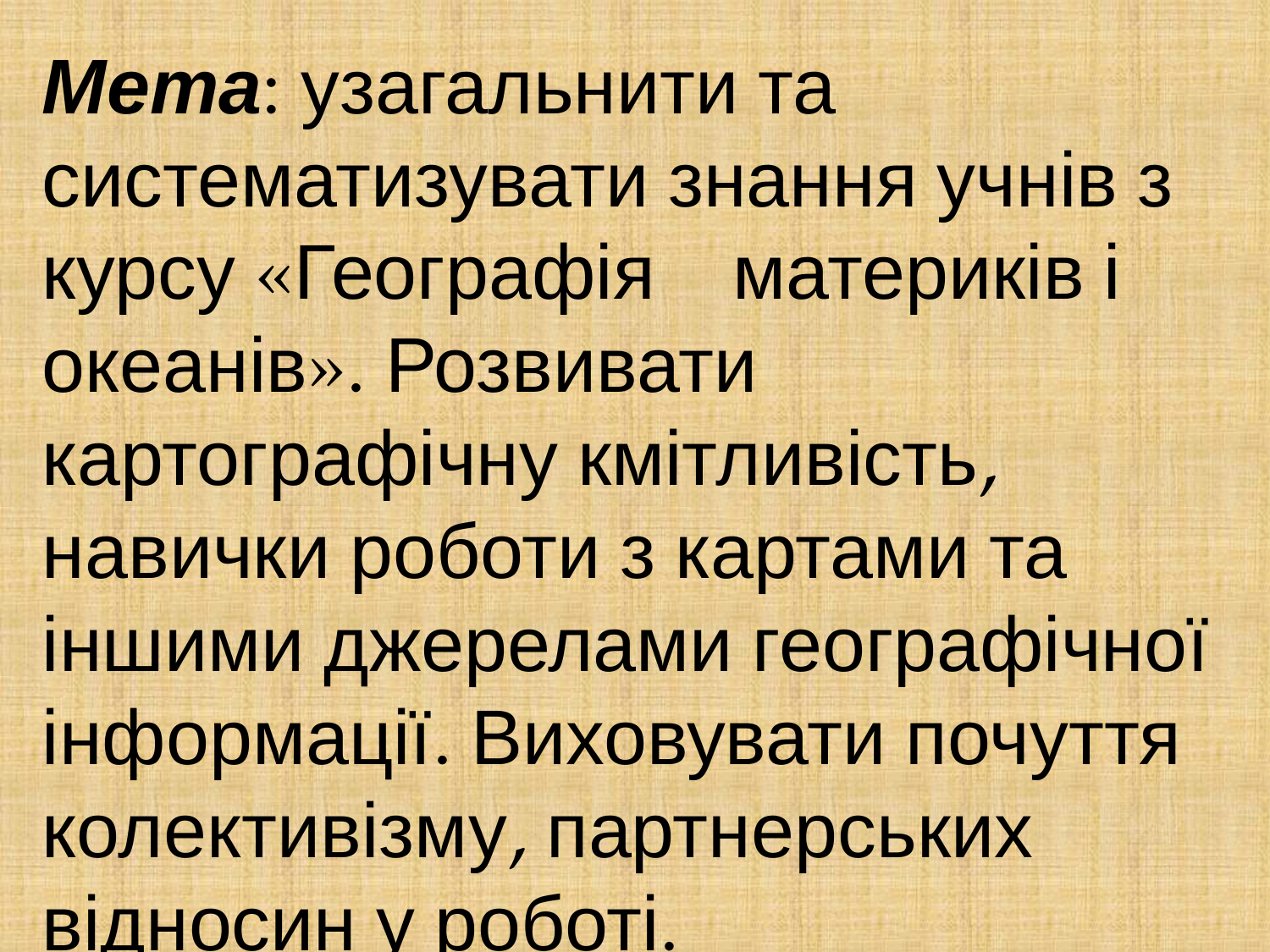

Мета: узагальнити та систематизувати знання учнів з курсу «Географія    материків і океанів». Розвивати картографічну кмітливість, навички роботи з картами та іншими джерелами географічної інформації. Виховувати почуття колективізму, партнерських відносин у роботі.